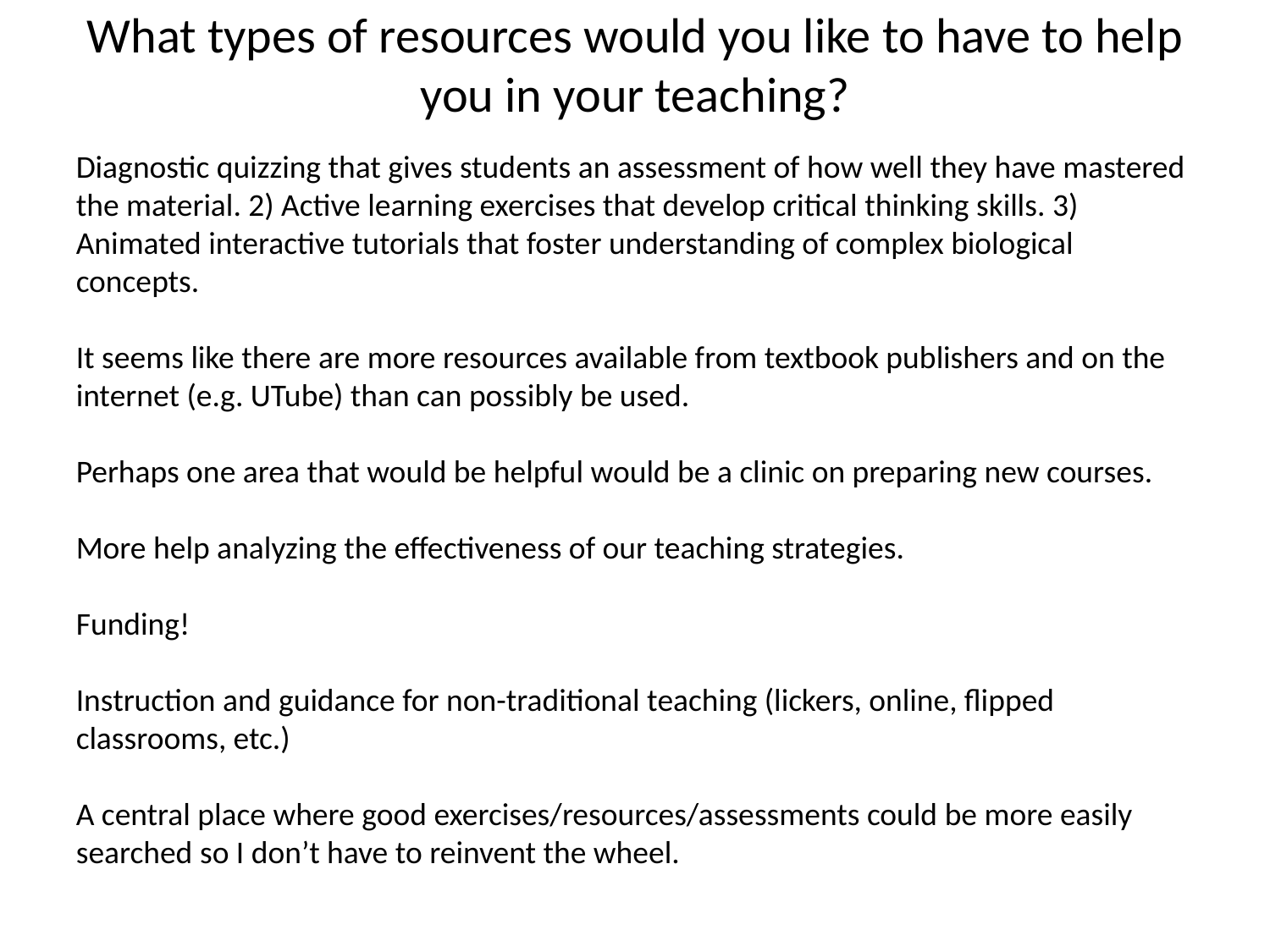

Diagnostic quizzing that gives students an assessment of how well they have mastered the material. 2) Active learning exercises that develop critical thinking skills. 3) Animated interactive tutorials that foster understanding of complex biological concepts.

It seems like there are more resources available from textbook publishers and on the internet (e.g. UTube) than can possibly be used.

Perhaps one area that would be helpful would be a clinic on preparing new courses.

More help analyzing the effectiveness of our teaching strategies.

Funding!

Instruction and guidance for non-traditional teaching (lickers, online, flipped classrooms, etc.)

A central place where good exercises/resources/assessments could be more easily searched so I don’t have to reinvent the wheel.

# What types of resources would you like to have to help you in your teaching?